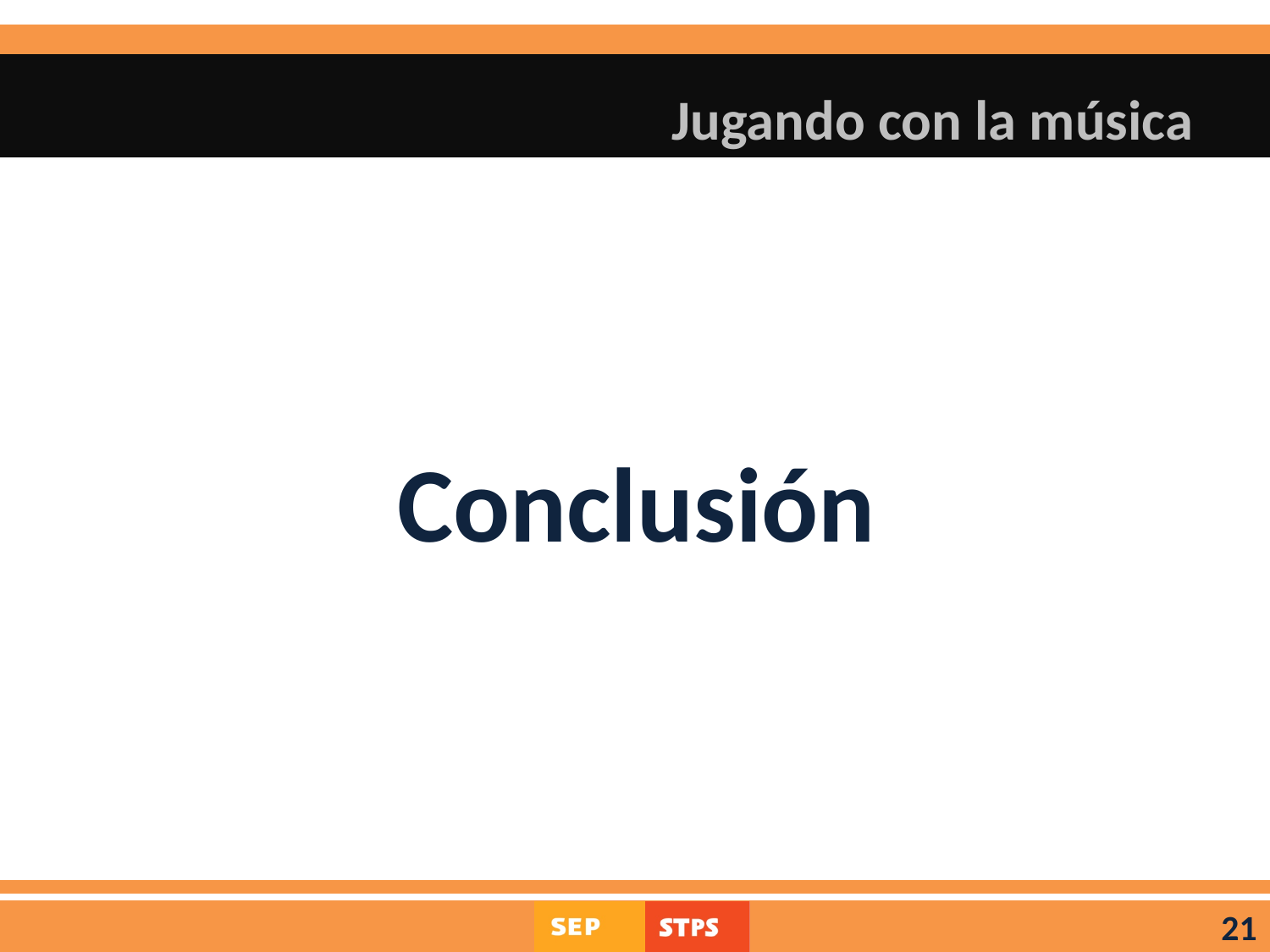

# Jugando con la música
Conclusión

21